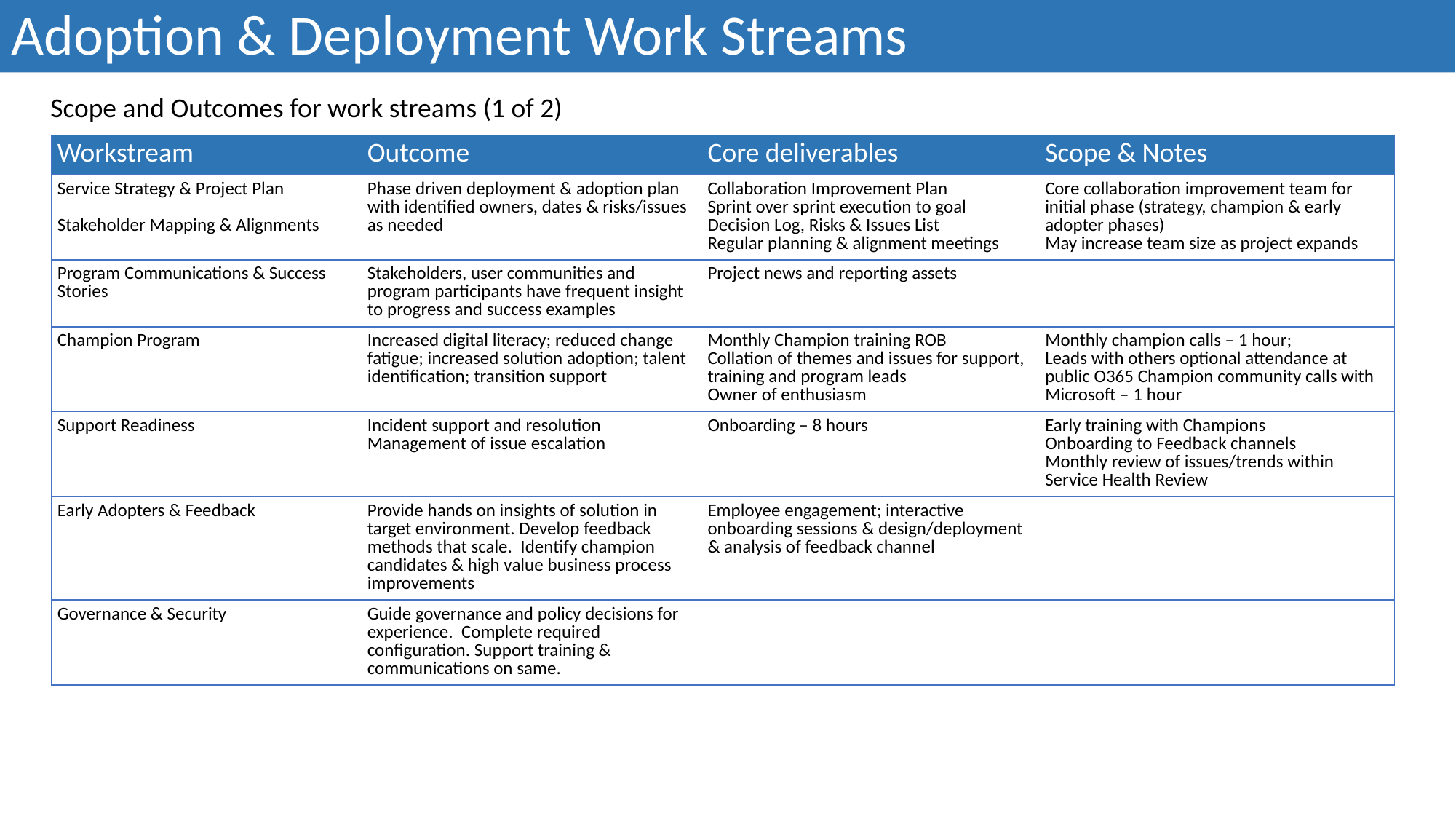

Adoption & Deployment Work Streams
Scope and Outcomes for work streams (1 of 2)
| Workstream | Outcome | Core deliverables | Scope & Notes |
| --- | --- | --- | --- |
| Service Strategy & Project Plan Stakeholder Mapping & Alignments | Phase driven deployment & adoption plan with identified owners, dates & risks/issues as needed | Collaboration Improvement Plan Sprint over sprint execution to goal Decision Log, Risks & Issues List Regular planning & alignment meetings | Core collaboration improvement team for initial phase (strategy, champion & early adopter phases) May increase team size as project expands |
| Program Communications & Success Stories | Stakeholders, user communities and program participants have frequent insight to progress and success examples | Project news and reporting assets |  |
| Champion Program | Increased digital literacy; reduced change fatigue; increased solution adoption; talent identification; transition support | Monthly Champion training ROB Collation of themes and issues for support, training and program leads Owner of enthusiasm | Monthly champion calls – 1 hour; Leads with others optional attendance at public O365 Champion community calls with Microsoft – 1 hour |
| Support Readiness | Incident support and resolution Management of issue escalation | Onboarding – 8 hours | Early training with Champions Onboarding to Feedback channels Monthly review of issues/trends within Service Health Review |
| Early Adopters & Feedback | Provide hands on insights of solution in target environment. Develop feedback methods that scale. Identify champion candidates & high value business process improvements | Employee engagement; interactive onboarding sessions & design/deployment & analysis of feedback channel |  |
| Governance & Security | Guide governance and policy decisions for experience. Complete required configuration. Support training & communications on same. |  |  |